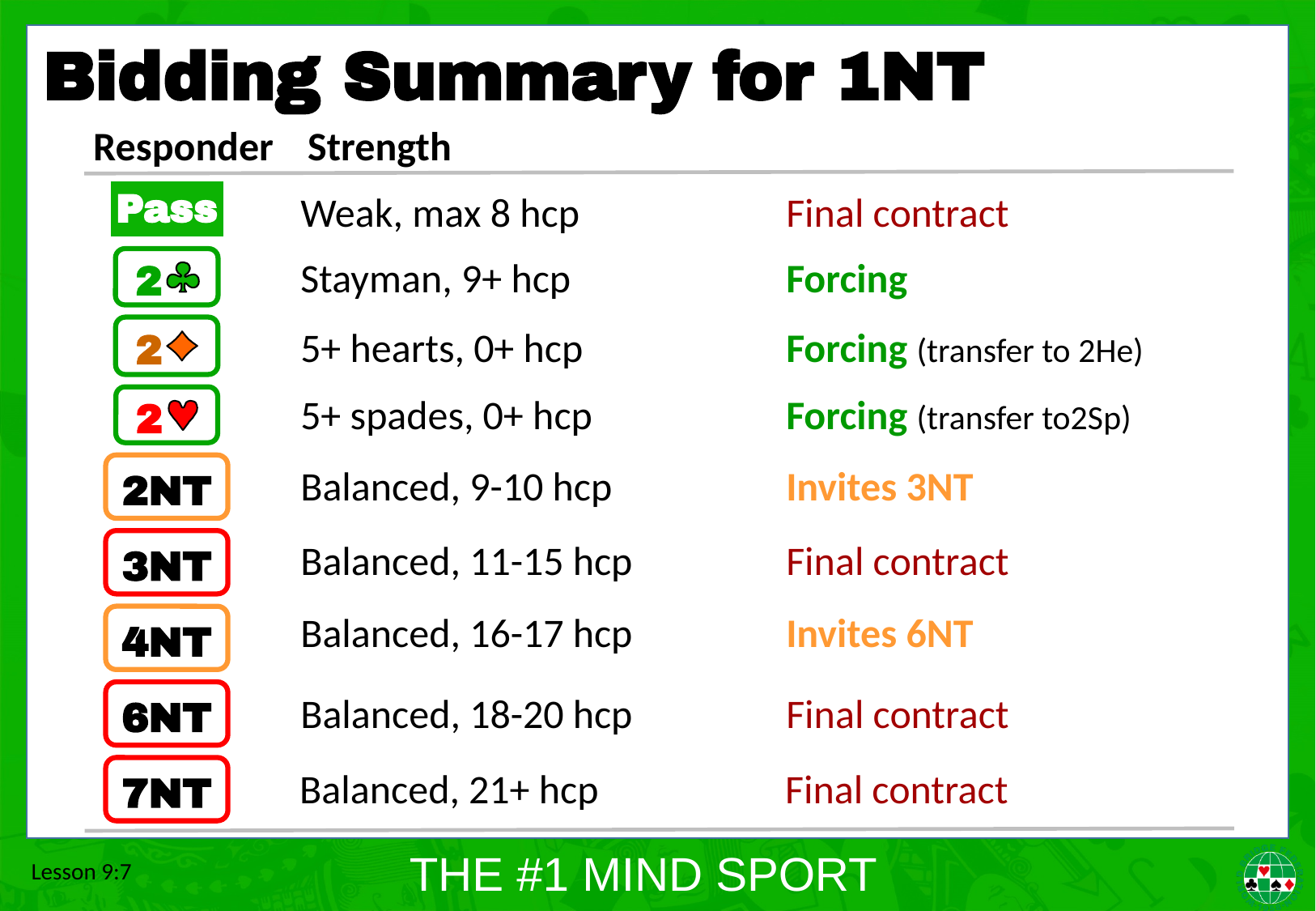

# Bidding Summary for 1NT
Responder	Strength
Weak, max 8 hcp		Final contract
Pass
Stayman, 9+ hcp		Forcing
2

5+ hearts, 0+ hcp		Forcing (transfer to 2He)
2

5+ spades, 0+ hcp		Forcing (transfer to2Sp)
2

Balanced, 9-10 hcp		Invites 3NT
2NT
Balanced, 11-15 hcp		Final contract
3NT
Balanced, 16-17 hcp		Invites 6NT
4NT
Balanced, 18-20 hcp		Final contract
6NT
Balanced, 21+ hcp		Final contract
7NT